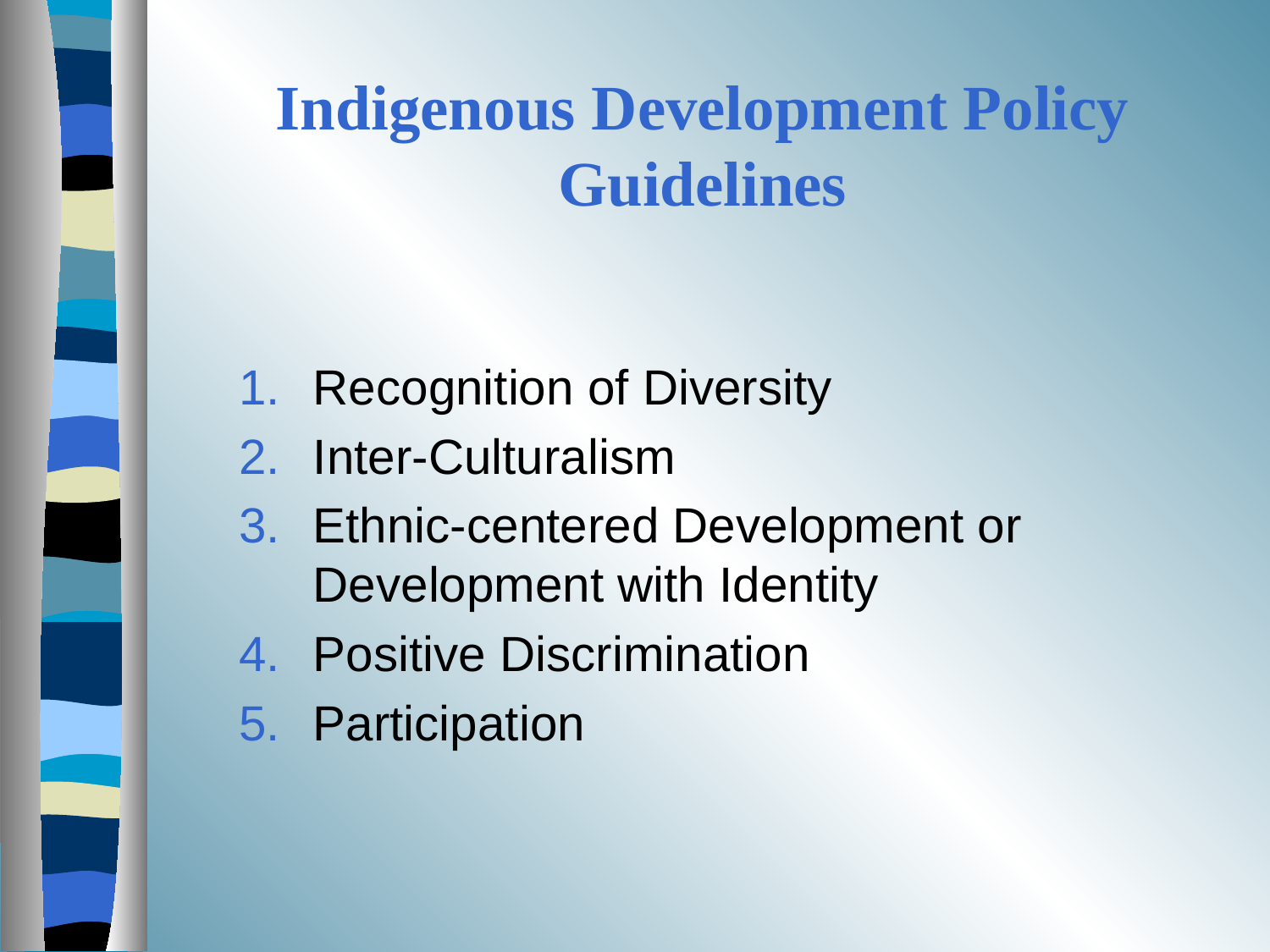

# Indigenous Development Policy Guidelines
Recognition of Diversity
Inter-Culturalism
Ethnic-centered Development or Development with Identity
Positive Discrimination
Participation